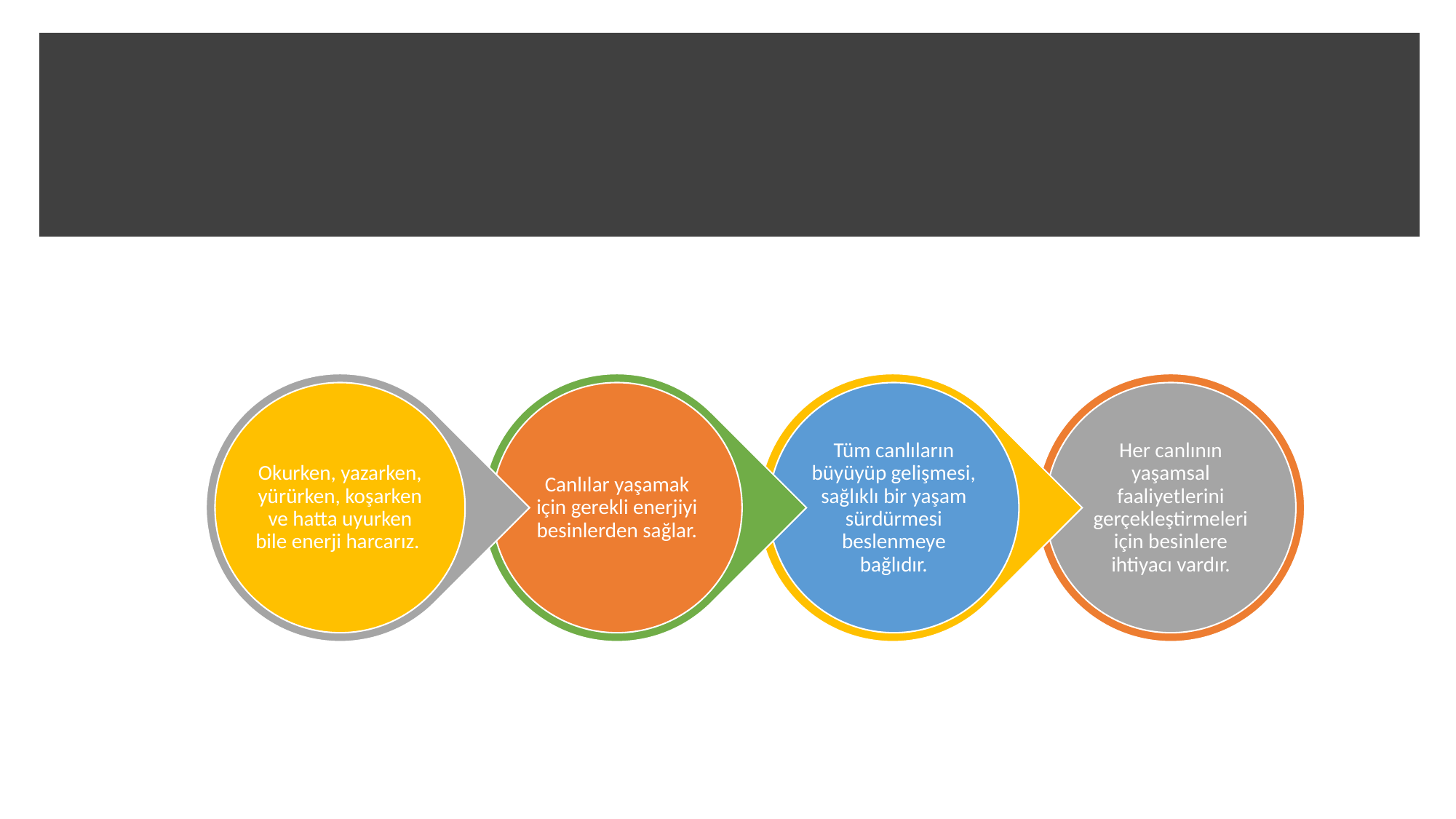

#
Her canlının yaşamsal faaliyetlerini gerçekleştirmeleri için besinlere ihtiyacı vardır.
Tüm canlıların büyüyüp gelişmesi, sağlıklı bir yaşam sürdürmesi beslenmeye bağlıdır.
Canlılar yaşamak için gerekli enerjiyi besinlerden sağlar.
Okurken, yazarken, yürürken, koşarken ve hatta uyurken bile enerji harcarız.